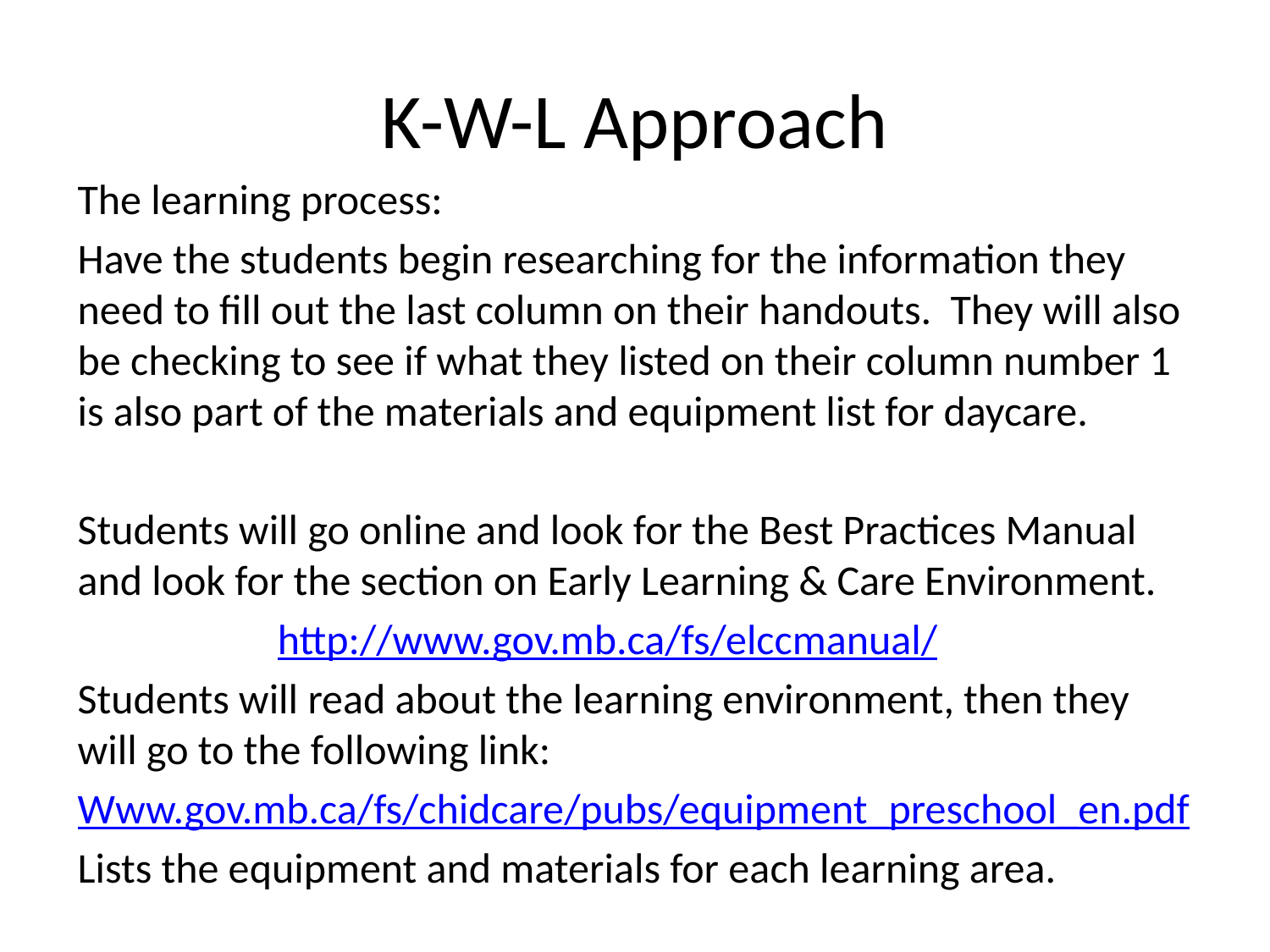

# K-W-L Approach
The learning process:
Have the students begin researching for the information they need to fill out the last column on their handouts.  They will also be checking to see if what they listed on their column number 1 is also part of the materials and equipment list for daycare.

Students will go online and look for the Best Practices Manual and look for the section on Early Learning & Care Environment.
                     http://www.gov.mb.ca/fs/elccmanual/
Students will read about the learning environment, then they will go to the following link:
Www.gov.mb.ca/fs/chidcare/pubs/equipment_preschool_en.pdf
Lists the equipment and materials for each learning area.